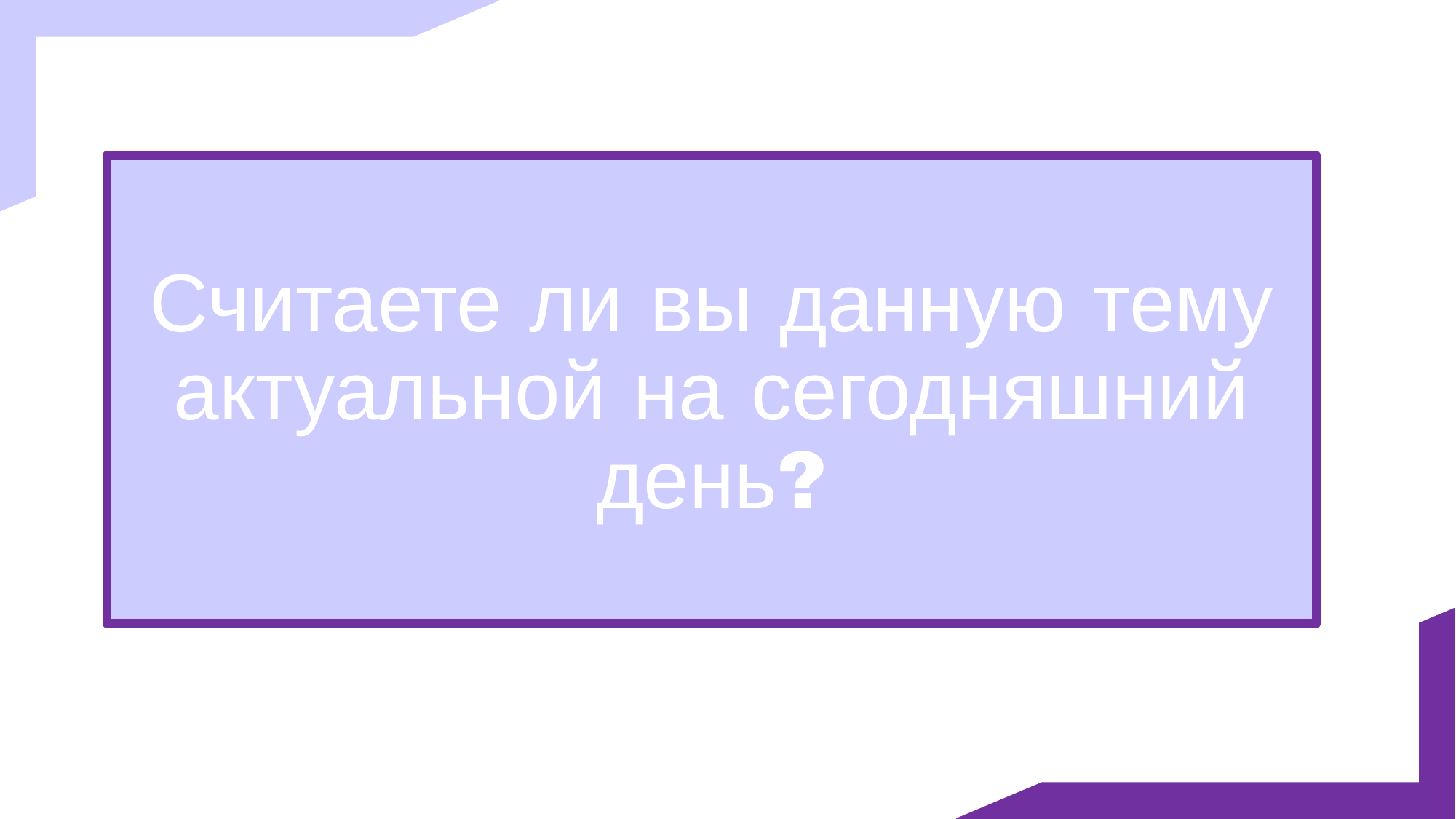

Считаете ли вы данную тему актуальной на сегодняшний день?